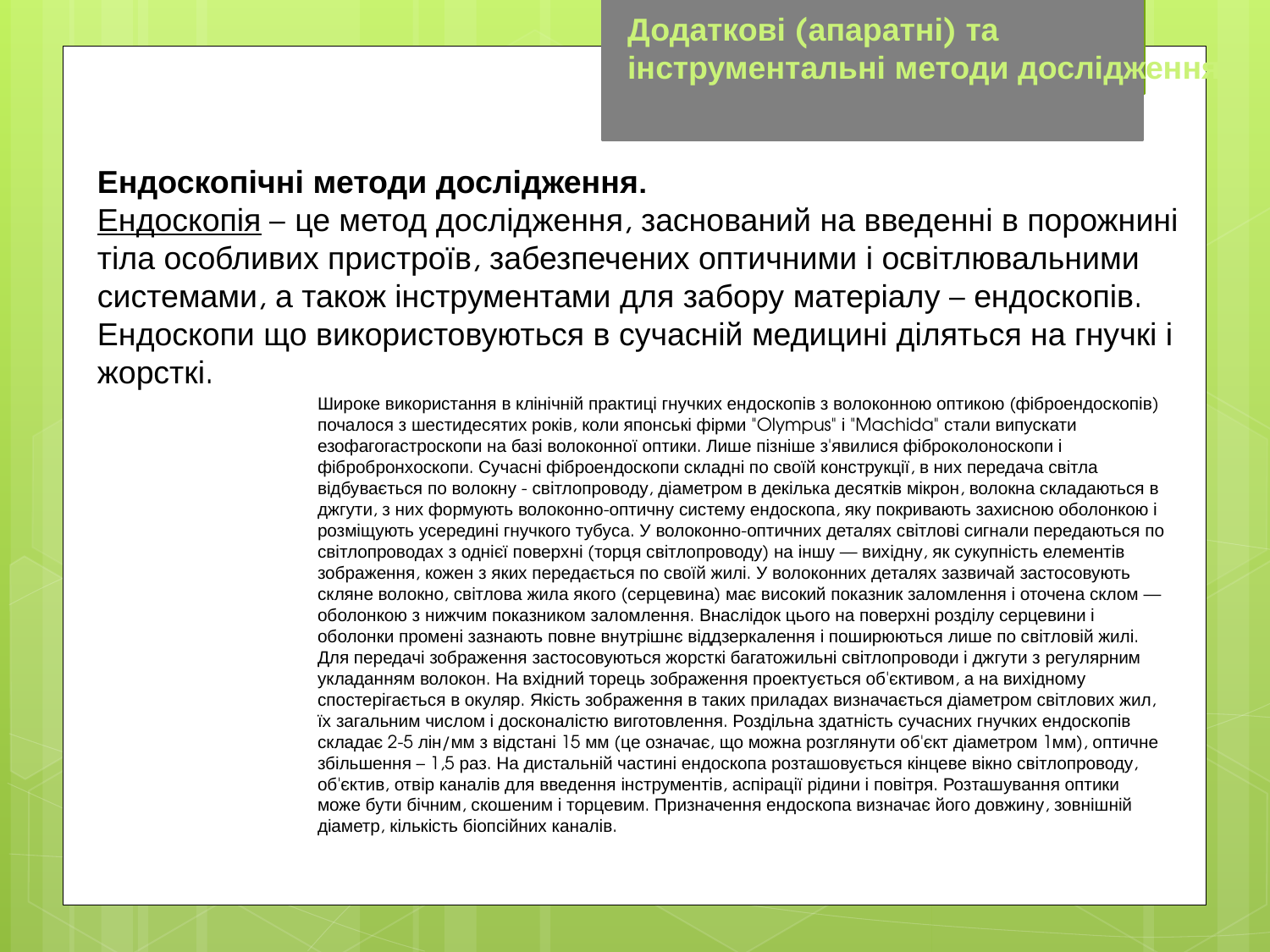

Додаткові (апаратні) та інструментальні методи дослідження
Ендоскопічні методи дослідження.
Ендоскопія – це метод дослідження, заснований на введенні в порожнині тіла особливих пристроїв, забезпечених оптичними і освітлювальними системами, а також інструментами для забору матеріалу – ендоскопів. Ендоскопи що використовуються в сучасній медицині діляться на гнучкі і жорсткі.
Широке використання в клінічній практиці гнучких ендоскопів з волоконною оптикою (фіброендоскопів) почалося з шестидесятих років, коли японські фірми "Olympus" і "Machida" стали випускати езофагогастроскопи на базі волоконної оптики. Лише пізніше з'явилися фіброколоноскопи і фібробронхоскопи. Сучасні фіброендоскопи складні по своїй конструкції, в них передача світла відбувається по волокну - світлопроводу, діаметром в декілька десятків мікрон, волокна складаються в джгути, з них формують волоконно-оптичну систему ендоскопа, яку покривають захисною оболонкою і розміщують усередині гнучкого тубуса. У волоконно-оптичних деталях світлові сигнали передаються по світлопроводах з однієї поверхні (торця світлопроводу) на іншу — вихідну, як сукупність елементів зображення, кожен з яких передається по своїй жилі. У волоконних деталях зазвичай застосовують скляне волокно, світлова жила якого (серцевина) має високий показник заломлення і оточена склом — оболонкою з нижчим показником заломлення. Внаслідок цього на поверхні розділу серцевини і оболонки промені зазнають повне внутрішнє віддзеркалення і поширюються лише по світловій жилі. Для передачі зображення застосовуються жорсткі багатожильні світлопроводи і джгути з регулярним укладанням волокон. На вхідний торець зображення проектується об'єктивом, а на вихідному спостерігається в окуляр. Якість зображення в таких приладах визначається діаметром світлових жил, їх загальним числом і досконалістю виготовлення. Роздільна здатність сучасних гнучких ендоскопів складає 2-5 лін/мм з відстані 15 мм (це означає, що можна розглянути об'єкт діаметром 1мм), оптичне збільшення – 1,5 раз. На дистальній частині ендоскопа розташовується кінцеве вікно світлопроводу, об'єктив, отвір каналів для введення інструментів, аспірації рідини і повітря. Розташування оптики може бути бічним, скошеним і торцевим. Призначення ендоскопа визначає його довжину, зовнішній діаметр, кількість біопсійних каналів.